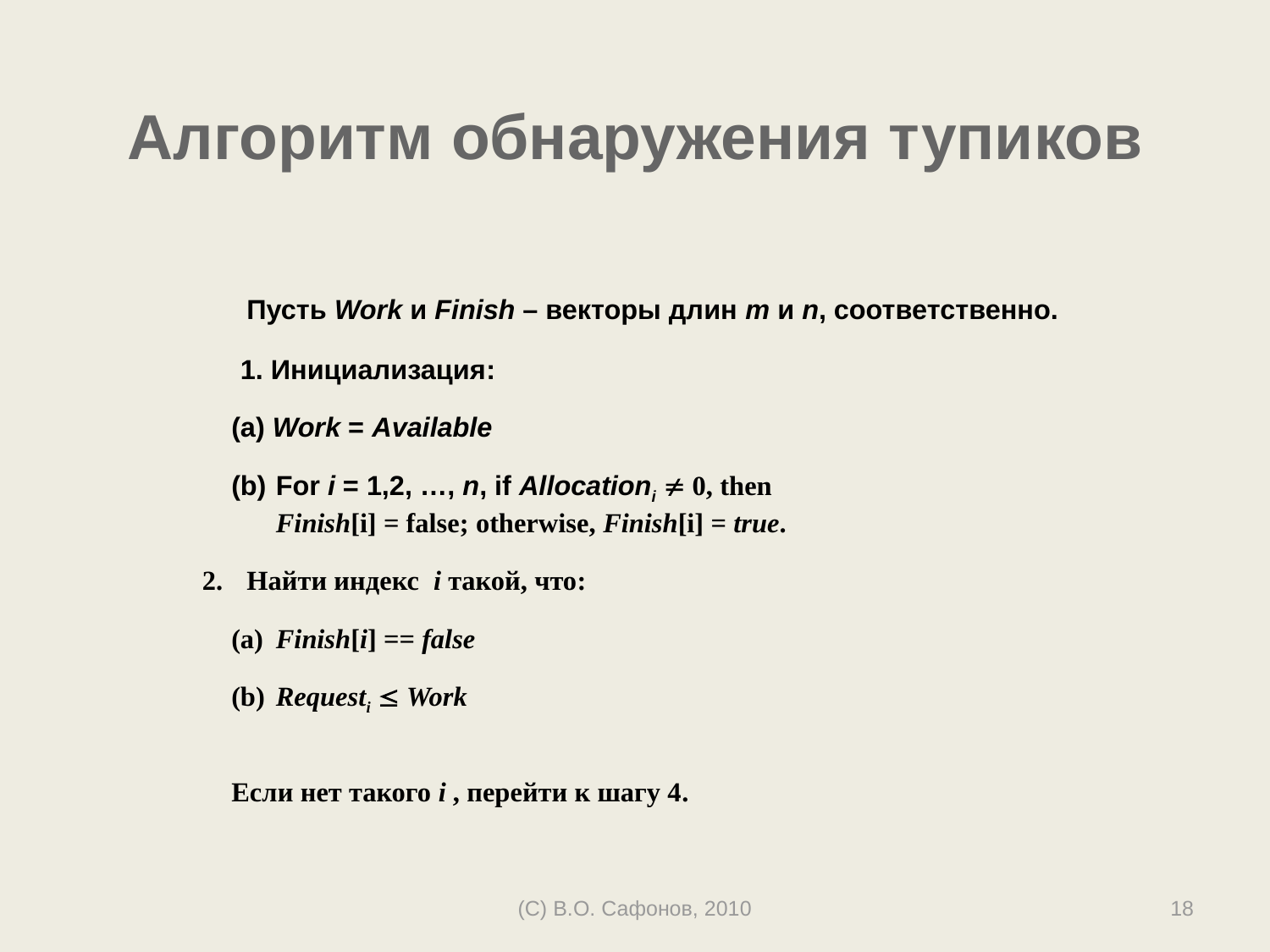

Алгоритм обнаружения тупиков
	Пусть Work и Finish – векторы длин m и n, соответственно.
     1. Инициализация:
(a) Work = Available
(b)	For i = 1,2, …, n, if Allocationi ≠ 0, then
Finish[i] = false; otherwise, Finish[i] = true.
2.	Найти индекс  i такой, что:
(a)	Finish[i] == false
(b)	Requesti ≤ Work
Если нет такого i , перейти к шагу 4.

(C) В.О. Сафонов, 2010
18